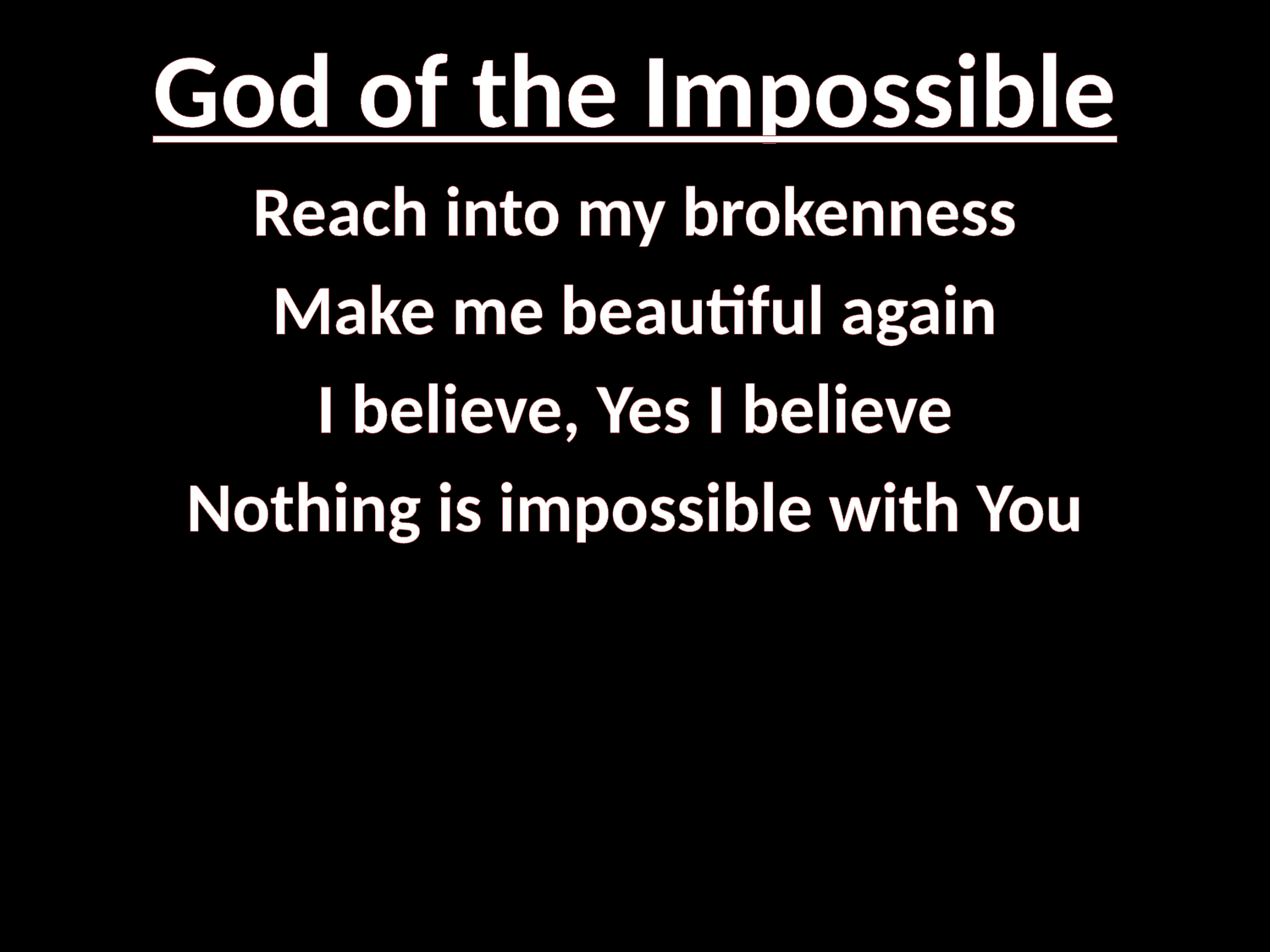

# God of the Impossible
Reach into my brokenness
Make me beautiful again
I believe, Yes I believe
Nothing is impossible with You